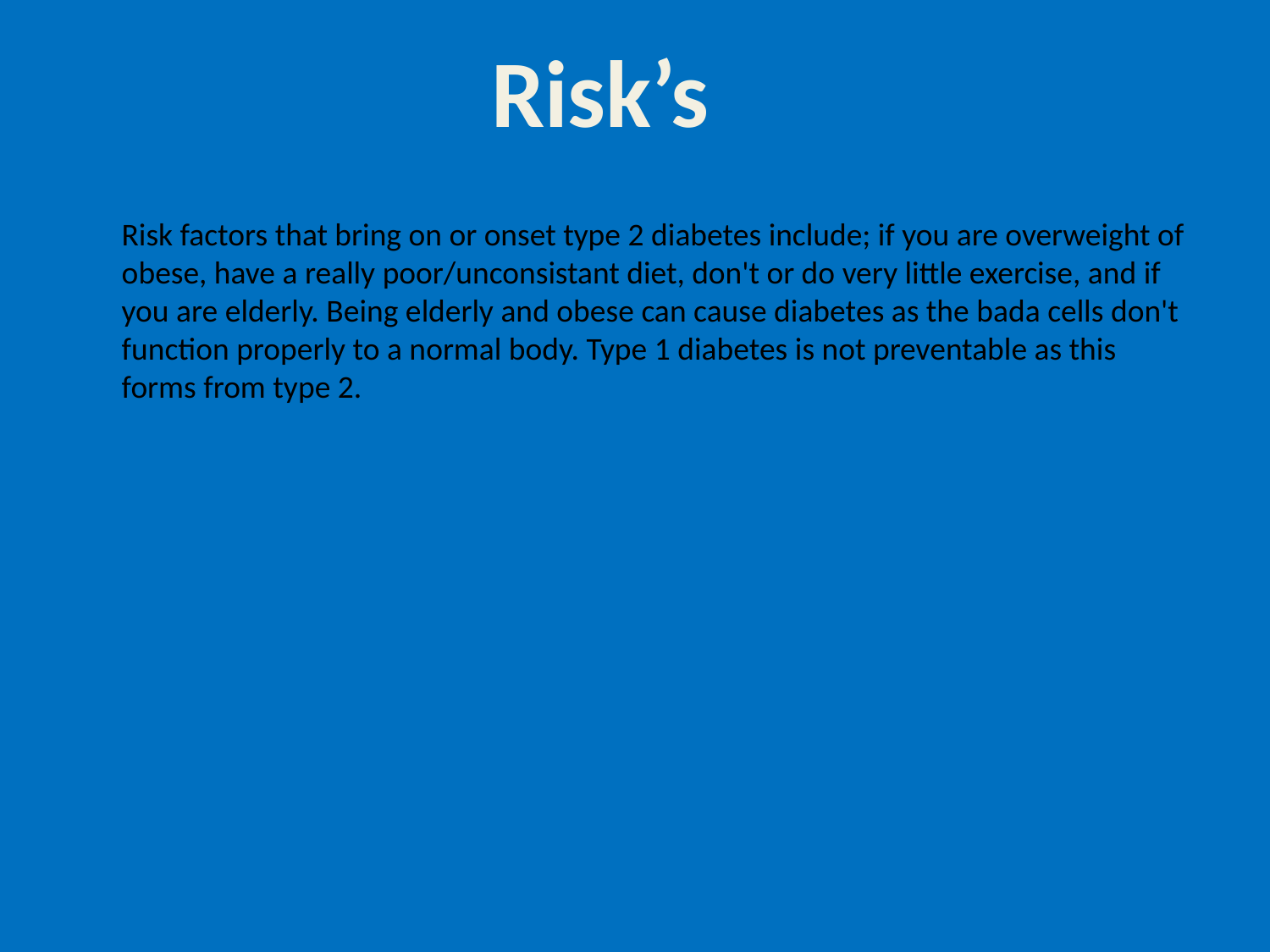

Risk’s
Risk factors that bring on or onset type 2 diabetes include; if you are overweight of obese, have a really poor/unconsistant diet, don't or do very little exercise, and if you are elderly. Being elderly and obese can cause diabetes as the bada cells don't function properly to a normal body. Type 1 diabetes is not preventable as this forms from type 2.